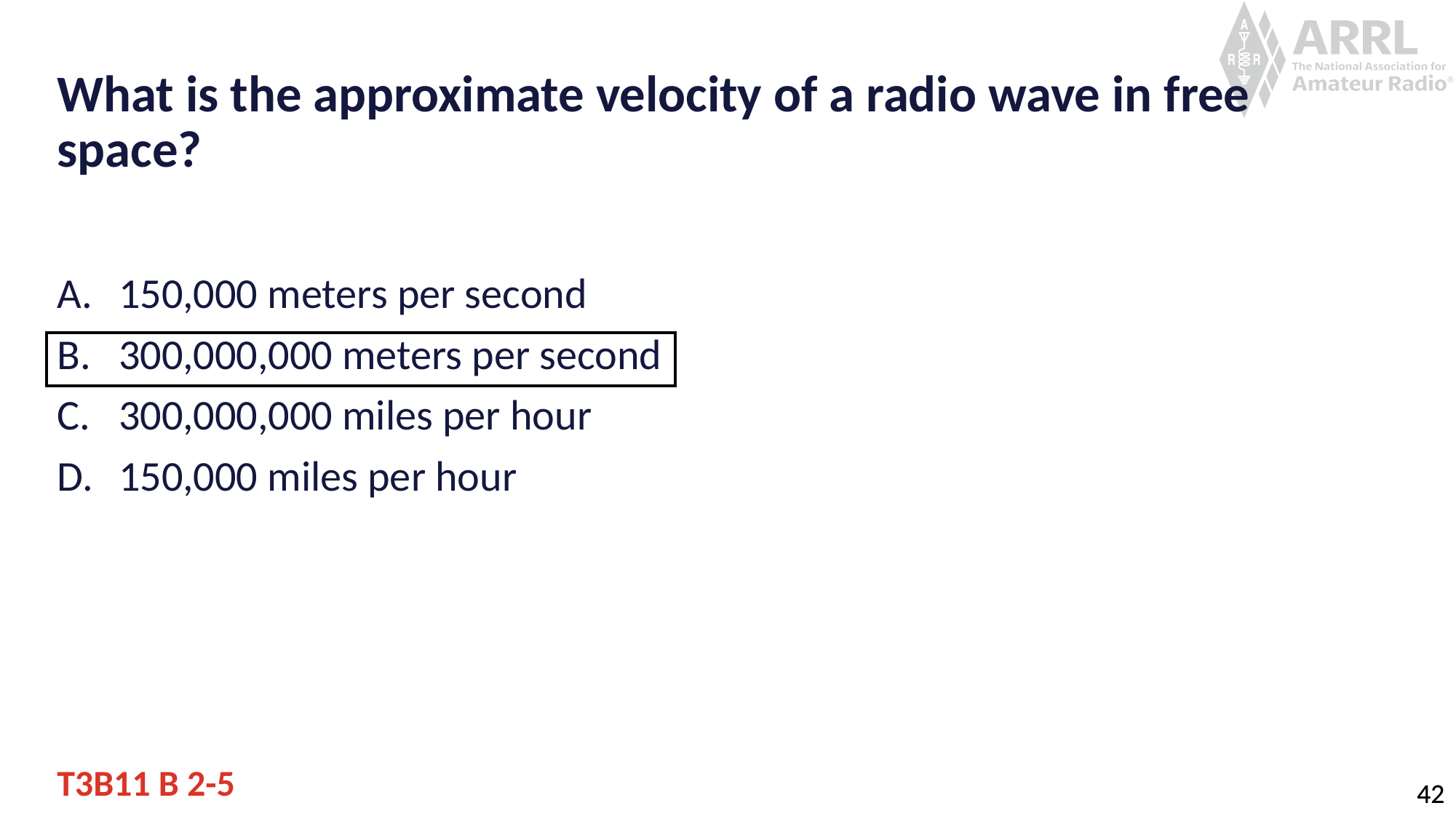

# What is the approximate velocity of a radio wave in free space?
150,000 meters per second
300,000,000 meters per second
300,000,000 miles per hour
150,000 miles per hour

T3B11 B 2-5